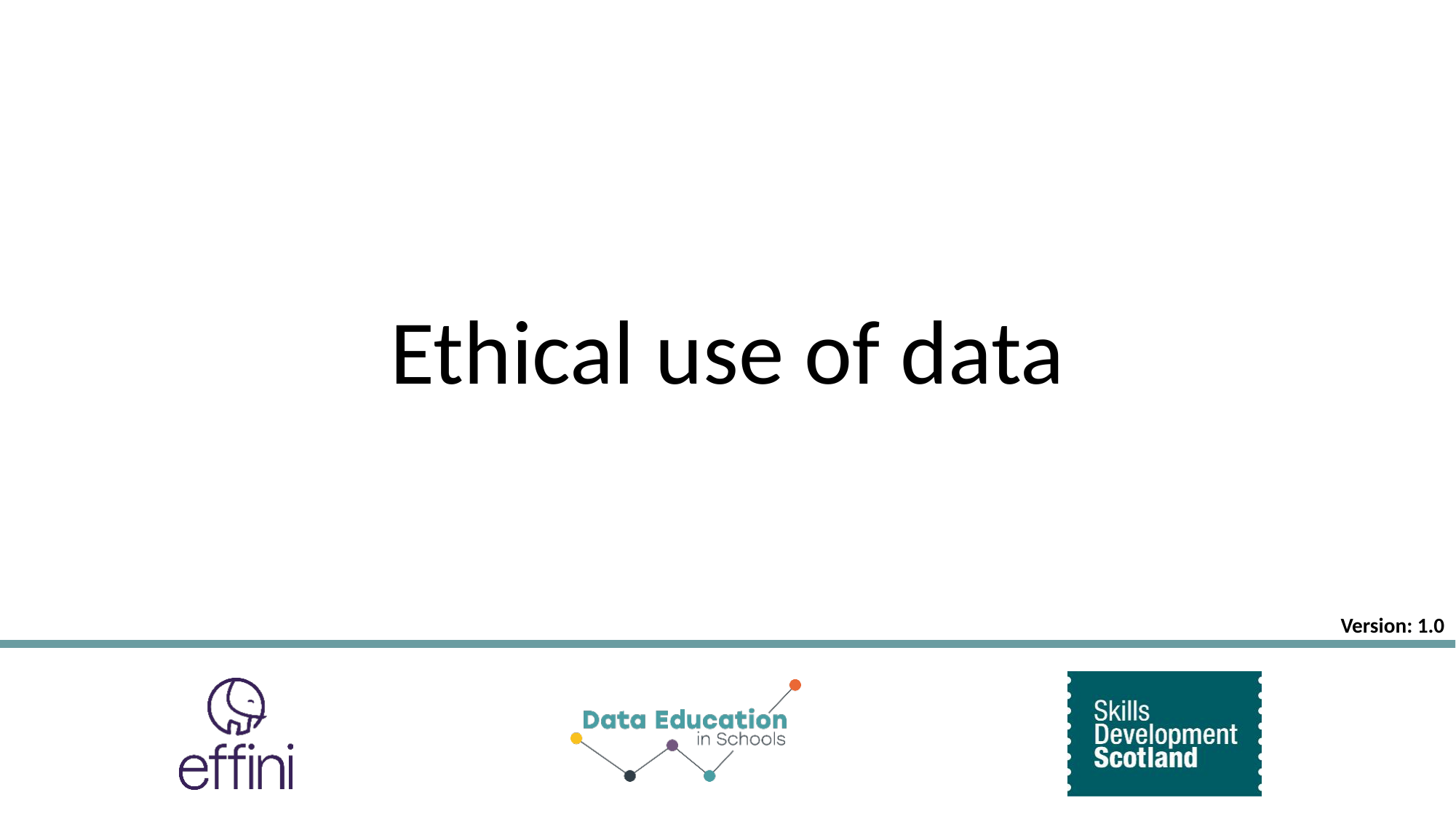

# Ethical use of data
Version: 1.0